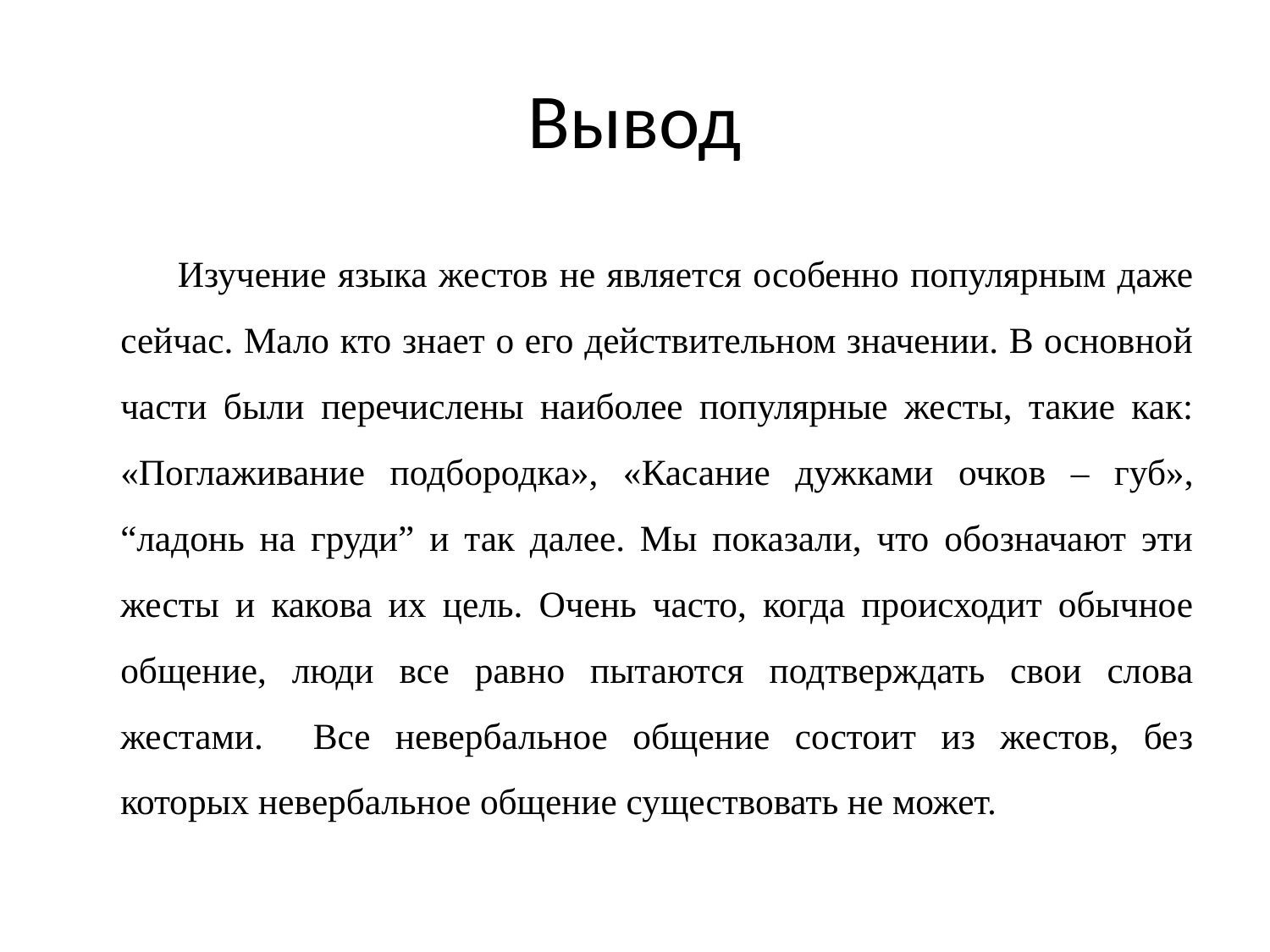

# Вывод
     Изучение языка жестов не является особенно популярным даже сейчас. Мало кто знает о его действительном значении. В основной части были перечислены наиболее популярные жесты, такие как: «Поглаживание подбородка», «Касание дужками очков – губ», “ладонь на груди” и так далее. Мы показали, что обозначают эти жесты и какова их цель. Очень часто, когда происходит обычное общение, люди все равно пытаются подтверждать свои слова жестами.  Все невербальное общение состоит из жестов, без которых невербальное общение существовать не может.